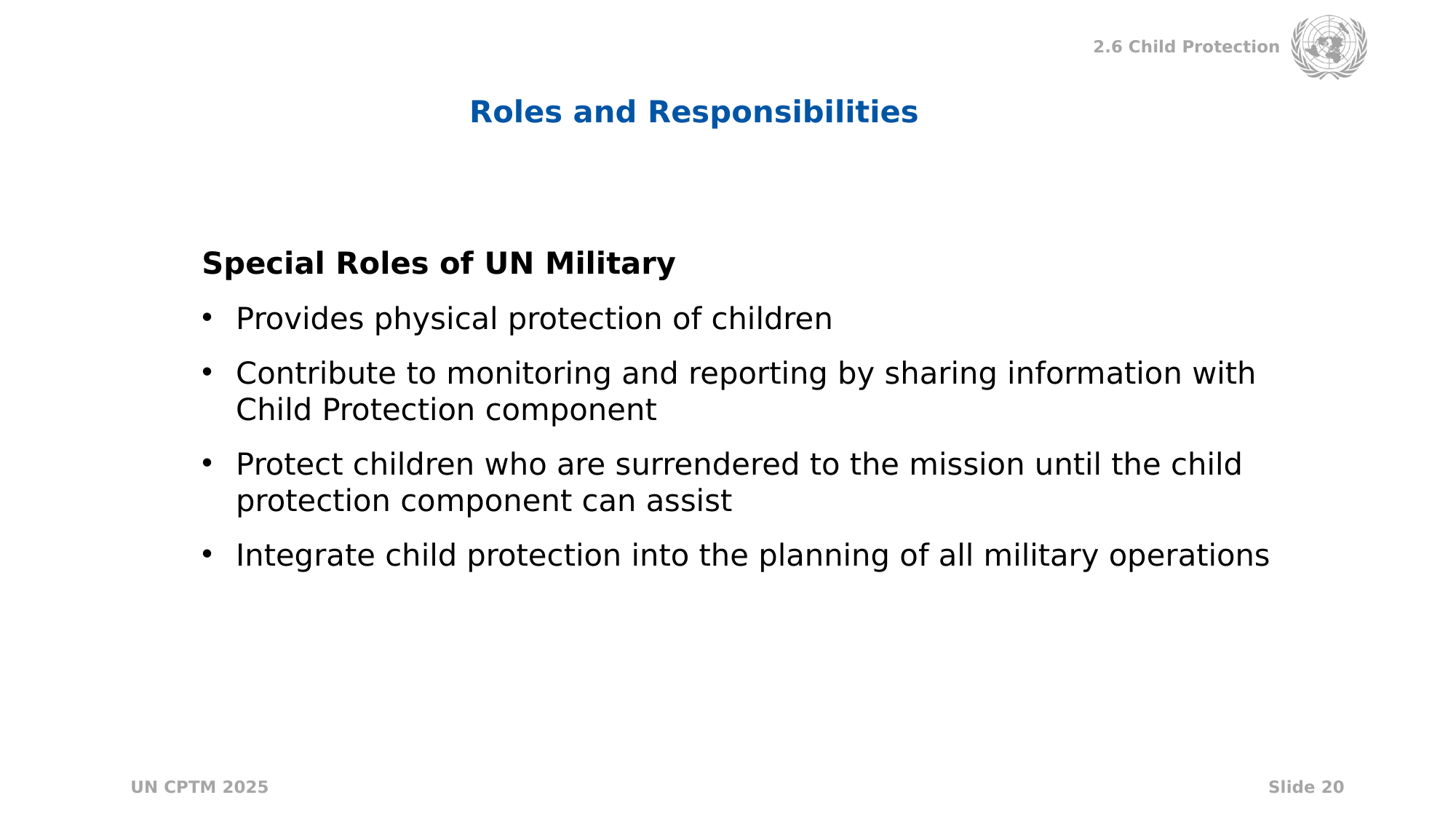

Roles and Responsibilities
Special Roles of UN Military
Provides physical protection of children
Contribute to monitoring and reporting by sharing information with Child Protection component
Protect children who are surrendered to the mission until the child protection component can assist
Integrate child protection into the planning of all military operations